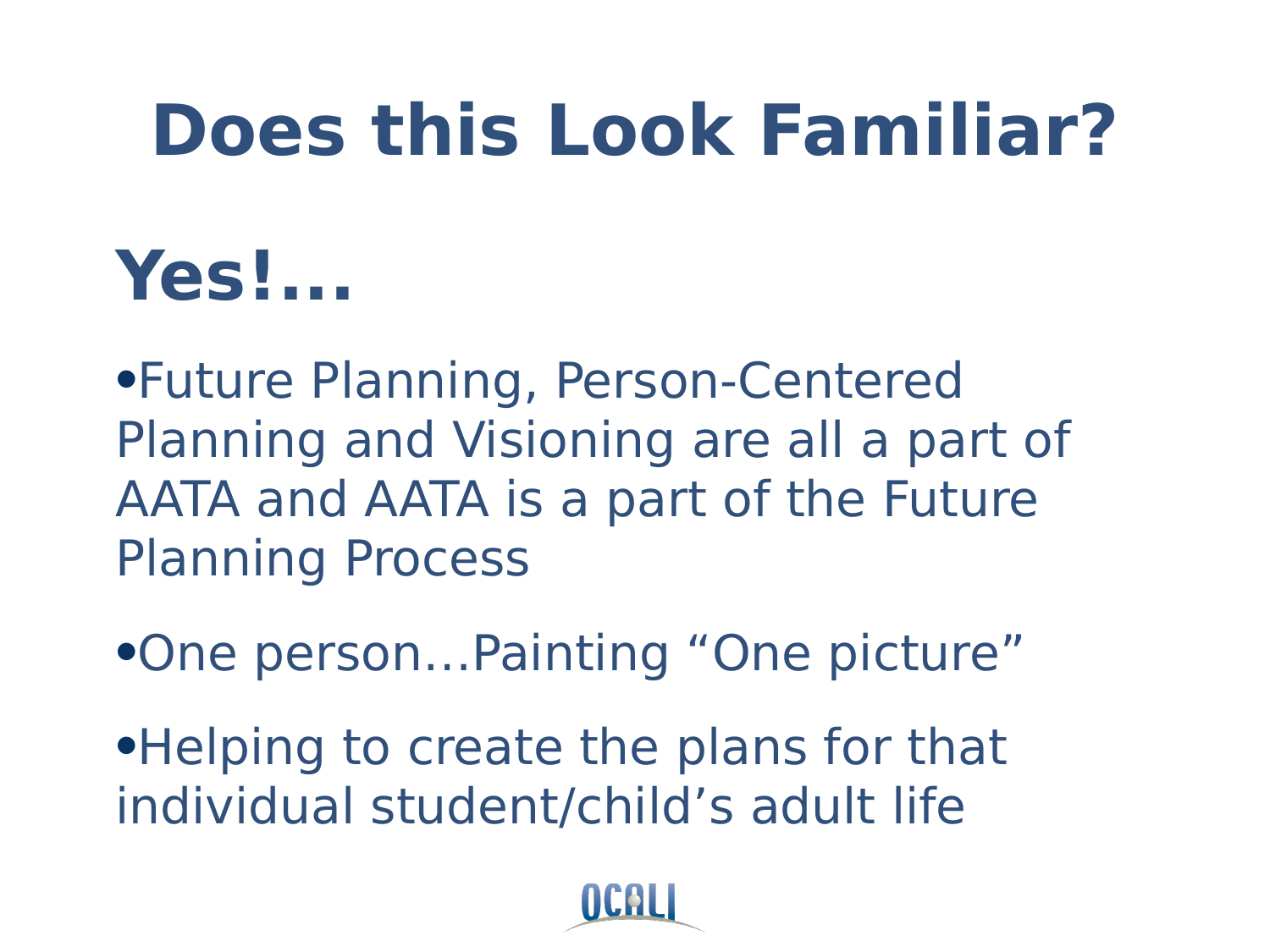

# Does this Look Familiar?
Yes!...
Future Planning, Person-Centered Planning and Visioning are all a part of AATA and AATA is a part of the Future Planning Process
One person…Painting “One picture”
Helping to create the plans for that individual student/child’s adult life